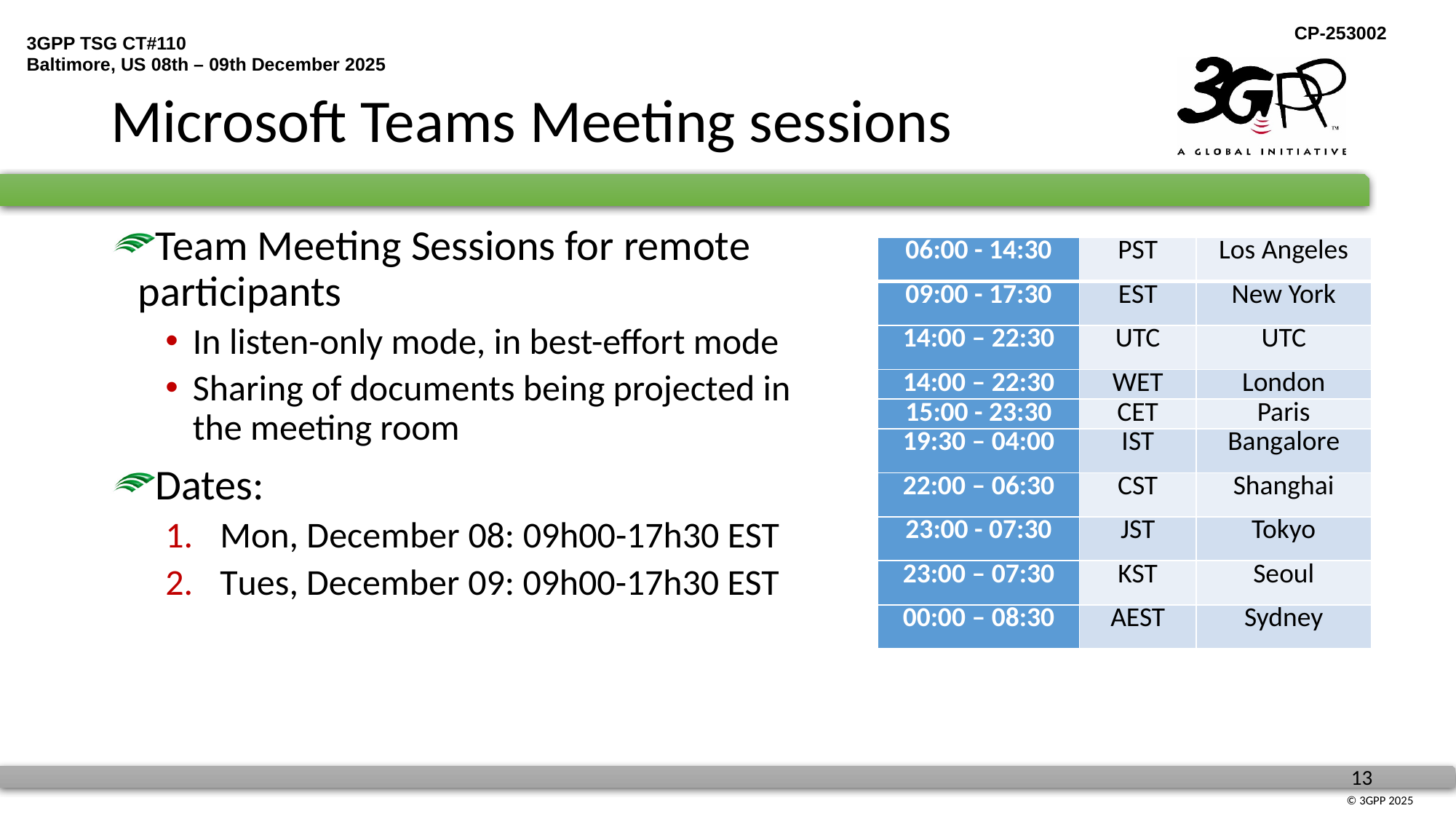

# Microsoft Teams Meeting sessions
Team Meeting Sessions for remote participants
In listen-only mode, in best-effort mode
Sharing of documents being projected in the meeting room
Dates:
Mon, December 08: 09h00-17h30 EST
Tues, December 09: 09h00-17h30 EST
| 06:00 - 14:30 | PST | Los Angeles |
| --- | --- | --- |
| 09:00 - 17:30 | EST | New York |
| 14:00 – 22:30 | UTC | UTC |
| 14:00 – 22:30 | WET | London |
| 15:00 - 23:30 | CET | Paris |
| 19:30 – 04:00 | IST | Bangalore |
| 22:00 – 06:30 | CST | Shanghai |
| 23:00 - 07:30 | JST | Tokyo |
| 23:00 – 07:30 | KST | Seoul |
| 00:00 – 08:30 | AEST | Sydney |